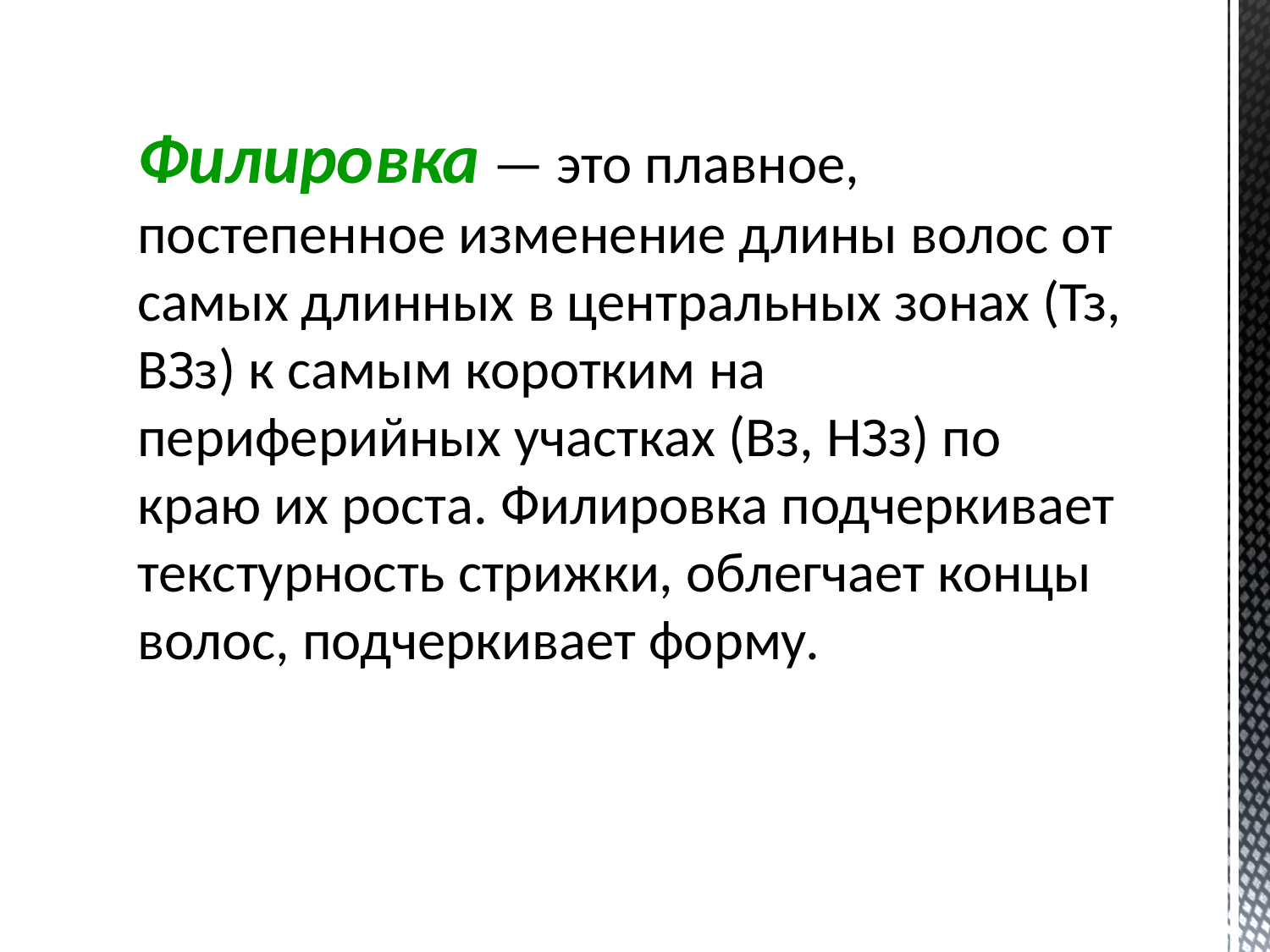

Филировка — это плавное, постепенное изменение длины волос от самых длинных в центральных зонах (Тз, ВЗз) к самым коротким на периферийных участках (Вз, НЗз) по краю их роста. Филировка подчеркивает текстурность стрижки, облегчает концы волос, подчеркивает форму.